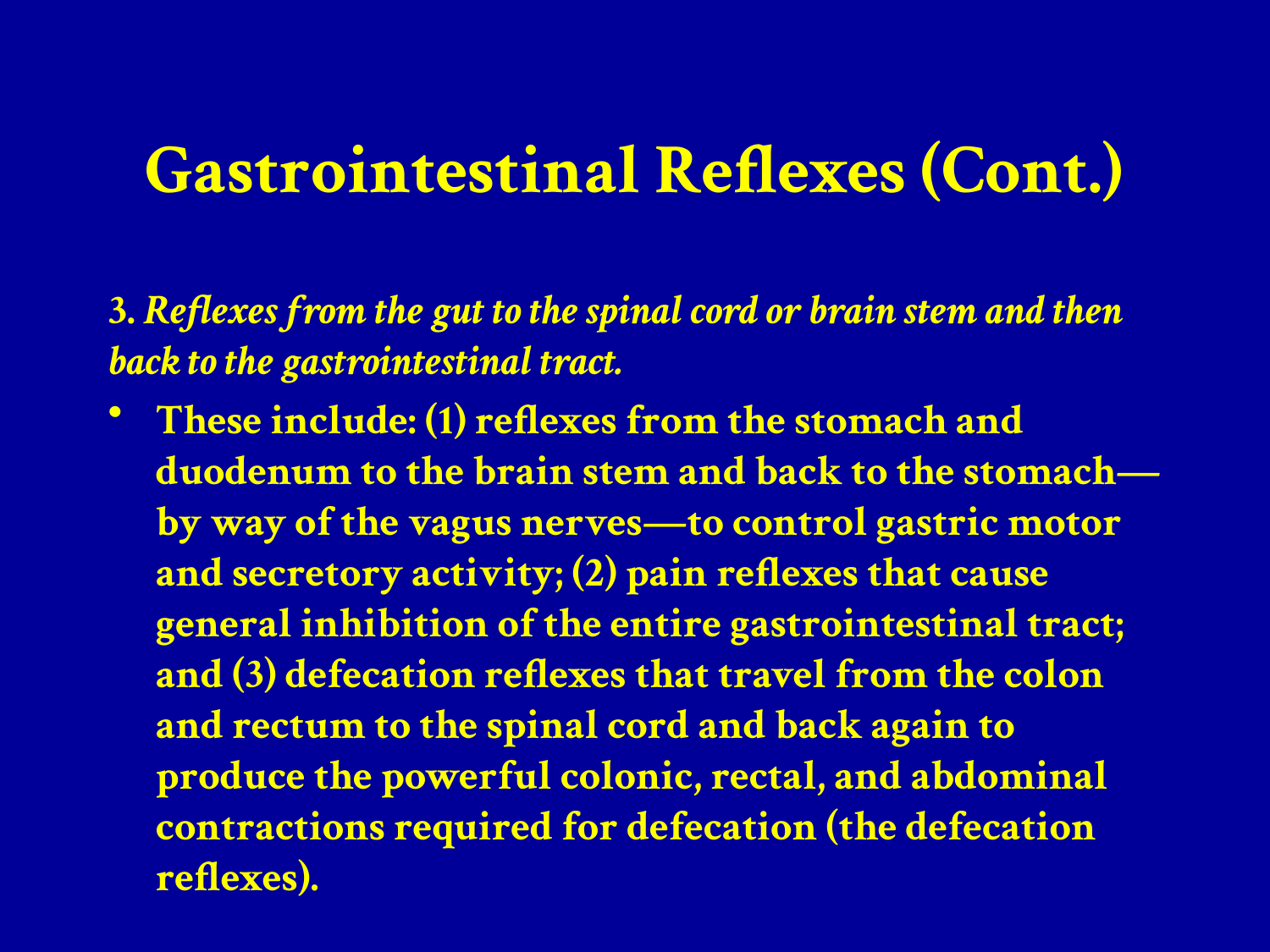

# Gastrointestinal Reflexes (Cont.)
3. Reflexes from the gut to the spinal cord or brain stem and then back to the gastrointestinal tract.
These include: (1) reflexes from the stomach and duodenum to the brain stem and back to the stomach—by way of the vagus nerves—to control gastric motor and secretory activity; (2) pain reflexes that cause general inhibition of the entire gastrointestinal tract; and (3) defecation reflexes that travel from the colon and rectum to the spinal cord and back again to produce the powerful colonic, rectal, and abdominal contractions required for defecation (the defecation reflexes).